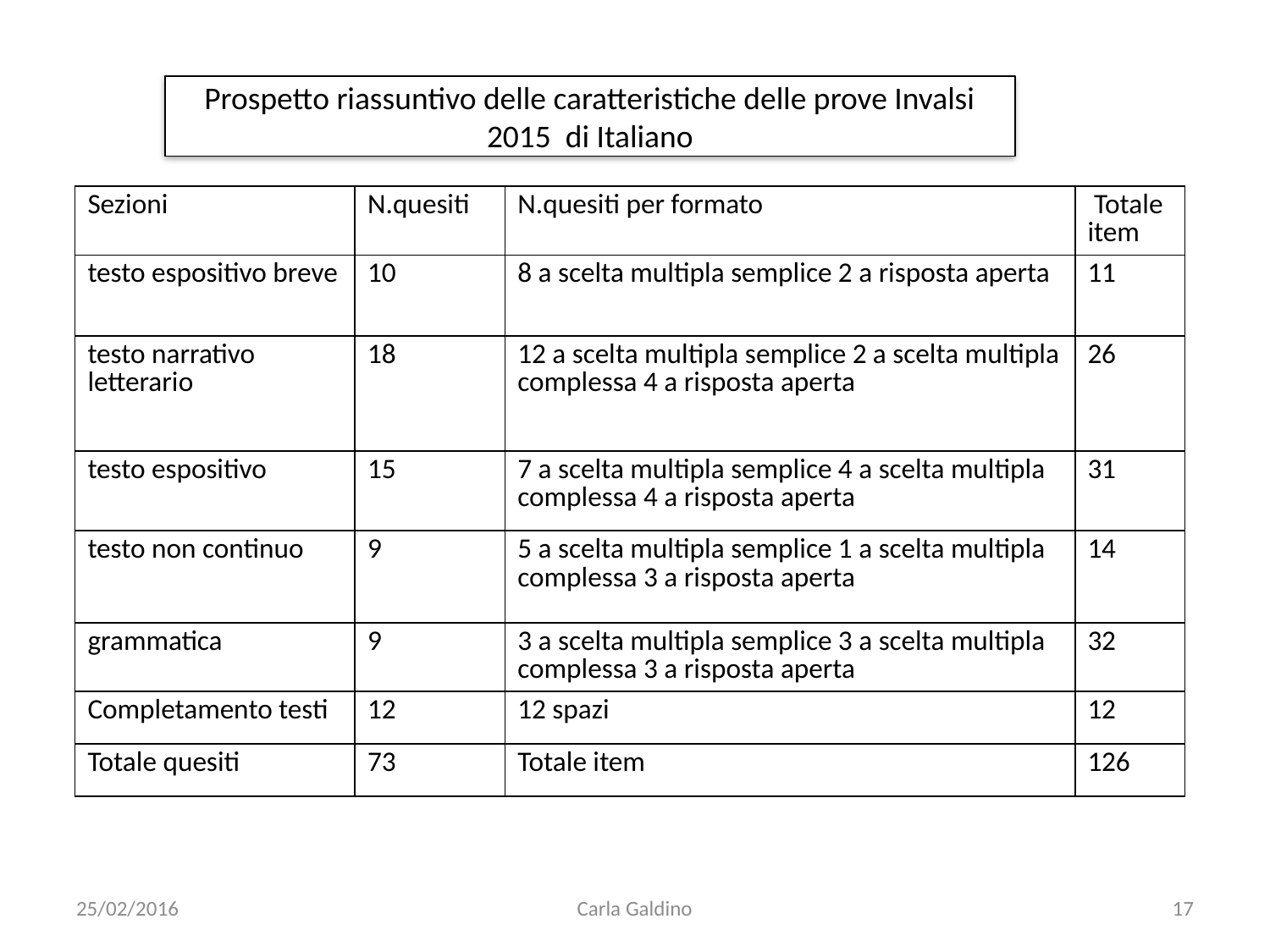

Prospetto riassuntivo delle caratteristiche delle prove Invalsi 2015  di Italiano
| Sezioni | N.quesiti | N.quesiti per formato | Totale item |
| --- | --- | --- | --- |
| testo espositivo breve | 10 | 8 a scelta multipla semplice 2 a risposta aperta | 11 |
| testo narrativo letterario | 18 | 12 a scelta multipla semplice 2 a scelta multipla complessa 4 a risposta aperta | 26 |
| testo espositivo | 15 | 7 a scelta multipla semplice 4 a scelta multipla complessa 4 a risposta aperta | 31 |
| testo non continuo | 9 | 5 a scelta multipla semplice 1 a scelta multipla complessa 3 a risposta aperta | 14 |
| grammatica | 9 | 3 a scelta multipla semplice 3 a scelta multipla complessa 3 a risposta aperta | 32 |
| Completamento testi | 12 | 12 spazi | 12 |
| Totale quesiti | 73 | Totale item | 126 |
25/02/2016
Carla Galdino
17